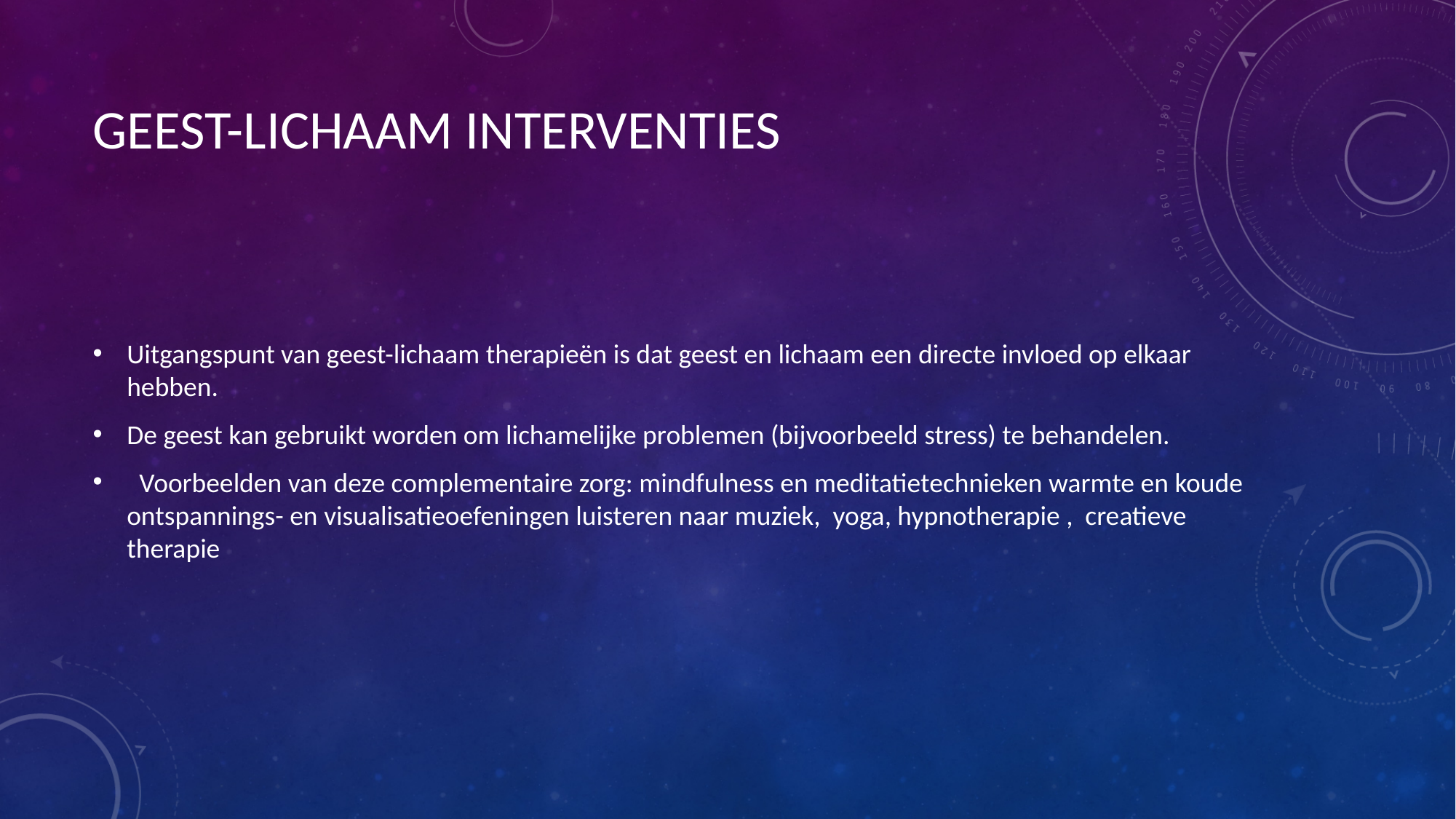

# Geest-lichaam interventies
Uitgangspunt van geest-lichaam therapieën is dat geest en lichaam een directe invloed op elkaar hebben.
De geest kan gebruikt worden om lichamelijke problemen (bijvoorbeeld stress) te behandelen.
  Voorbeelden van deze complementaire zorg: mindfulness en meditatietechnieken warmte en koude ontspannings- en visualisatieoefeningen luisteren naar muziek,  yoga, hypnotherapie ,  creatieve therapie